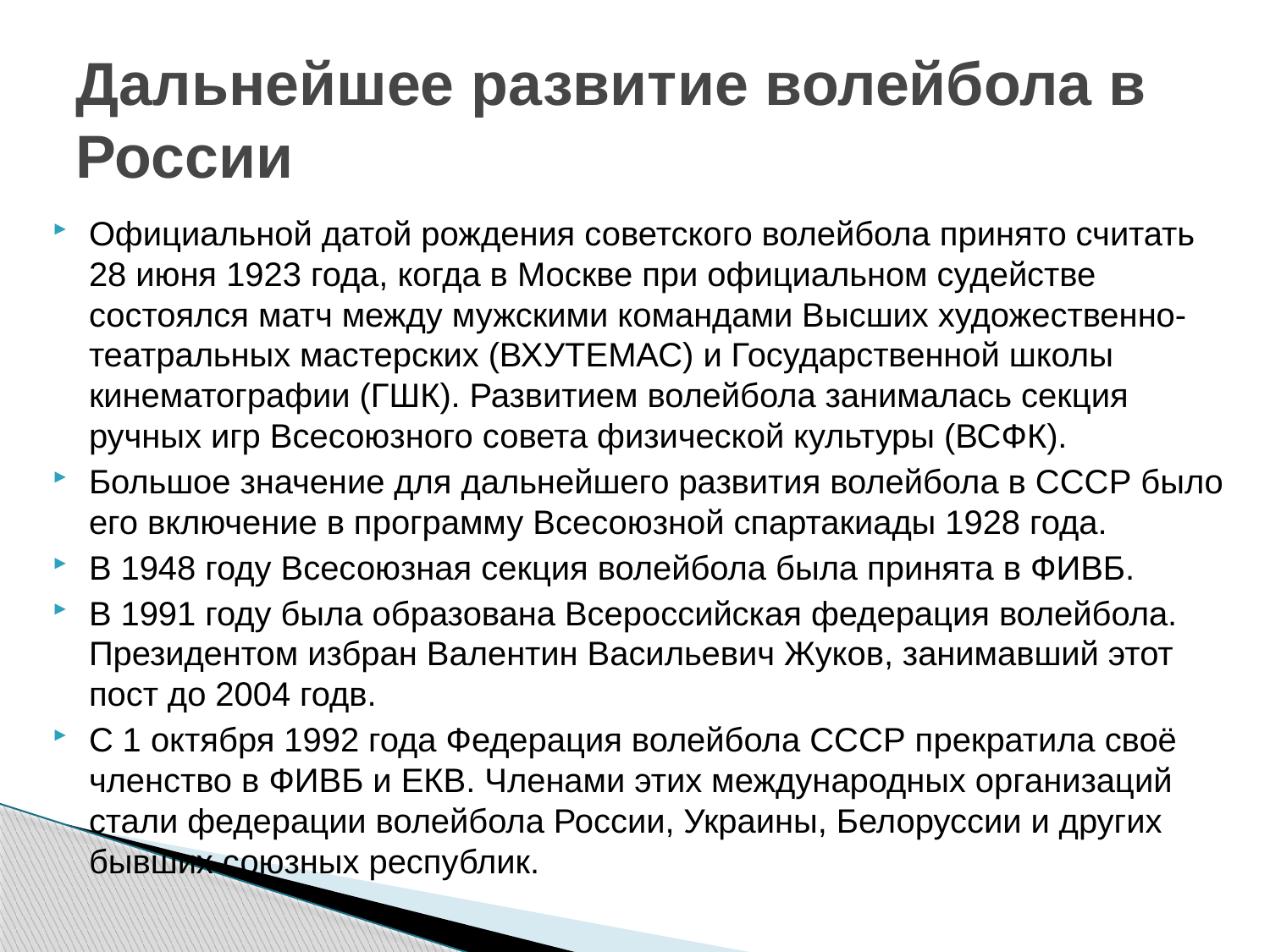

# Дальнейшее развитие волейбола в России
Официальной датой рождения советского волейбола принято считать 28 июня 1923 года, когда в Москве при официальном судействе состоялся матч между мужскими командами Высших художественно-театральных мастерских (ВХУТЕМАС) и Государственной школы кинематографии (ГШК). Развитием волейбола занималась секция ручных игр Всесоюзного совета физической культуры (ВСФК).
Большое значение для дальнейшего развития волейбола в СССР было его включение в программу Всесоюзной спартакиады 1928 года.
В 1948 году Всесоюзная секция волейбола была принята в ФИВБ.
В 1991 году была образована Всероссийская федерация волейбола. Президентом избран Валентин Васильевич Жуков, занимавший этот пост до 2004 годв.
С 1 октября 1992 года Федерация волейбола СССР прекратила своё членство в ФИВБ и ЕКВ. Членами этих международных организаций стали федерации волейбола России, Украины, Белоруссии и других бывших союзных республик.